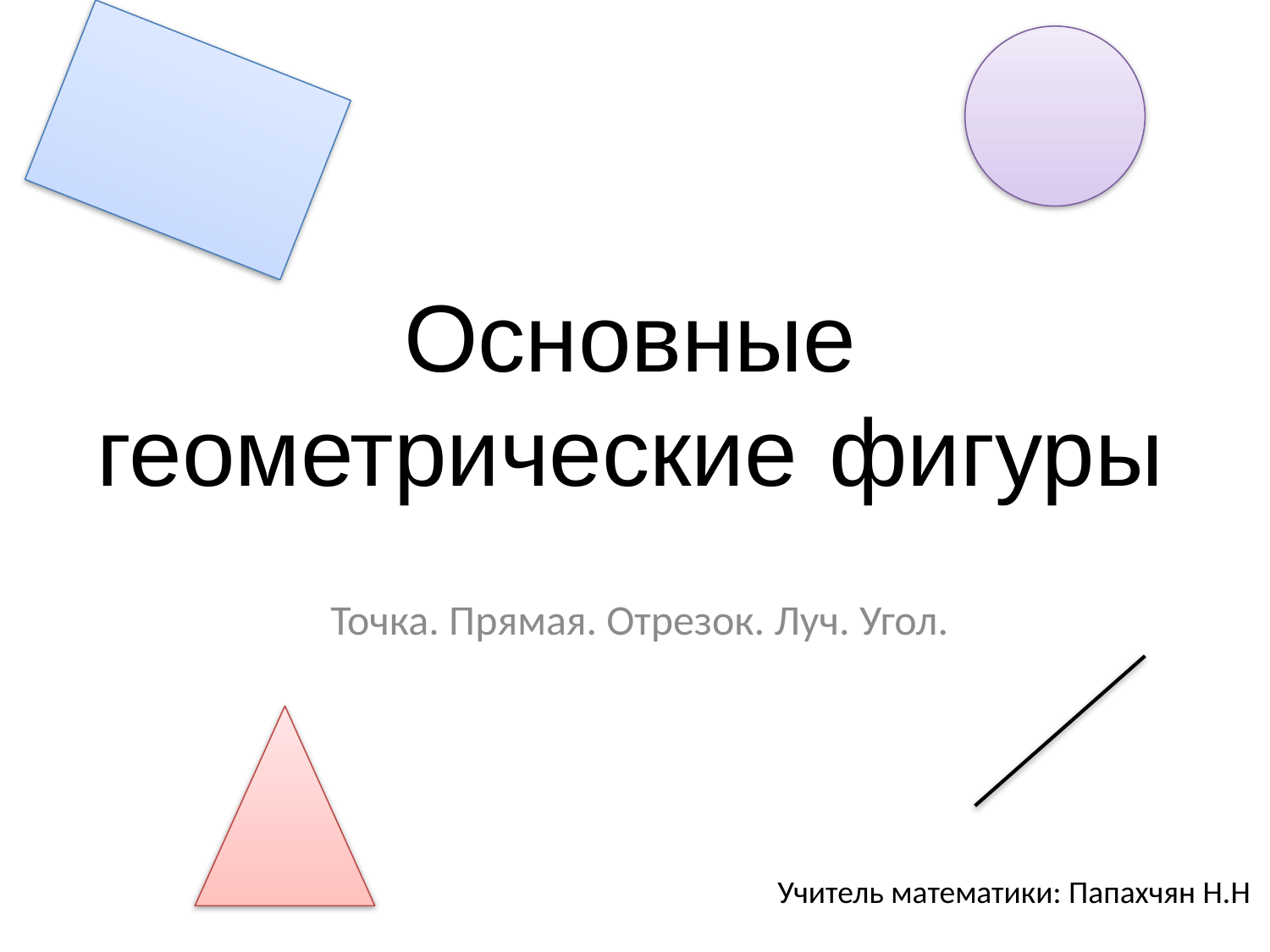

# Основные геометрические фигуры
Точка. Прямая. Отрезок. Луч. Угол.

Учитель математики: Папахчян Н.Н